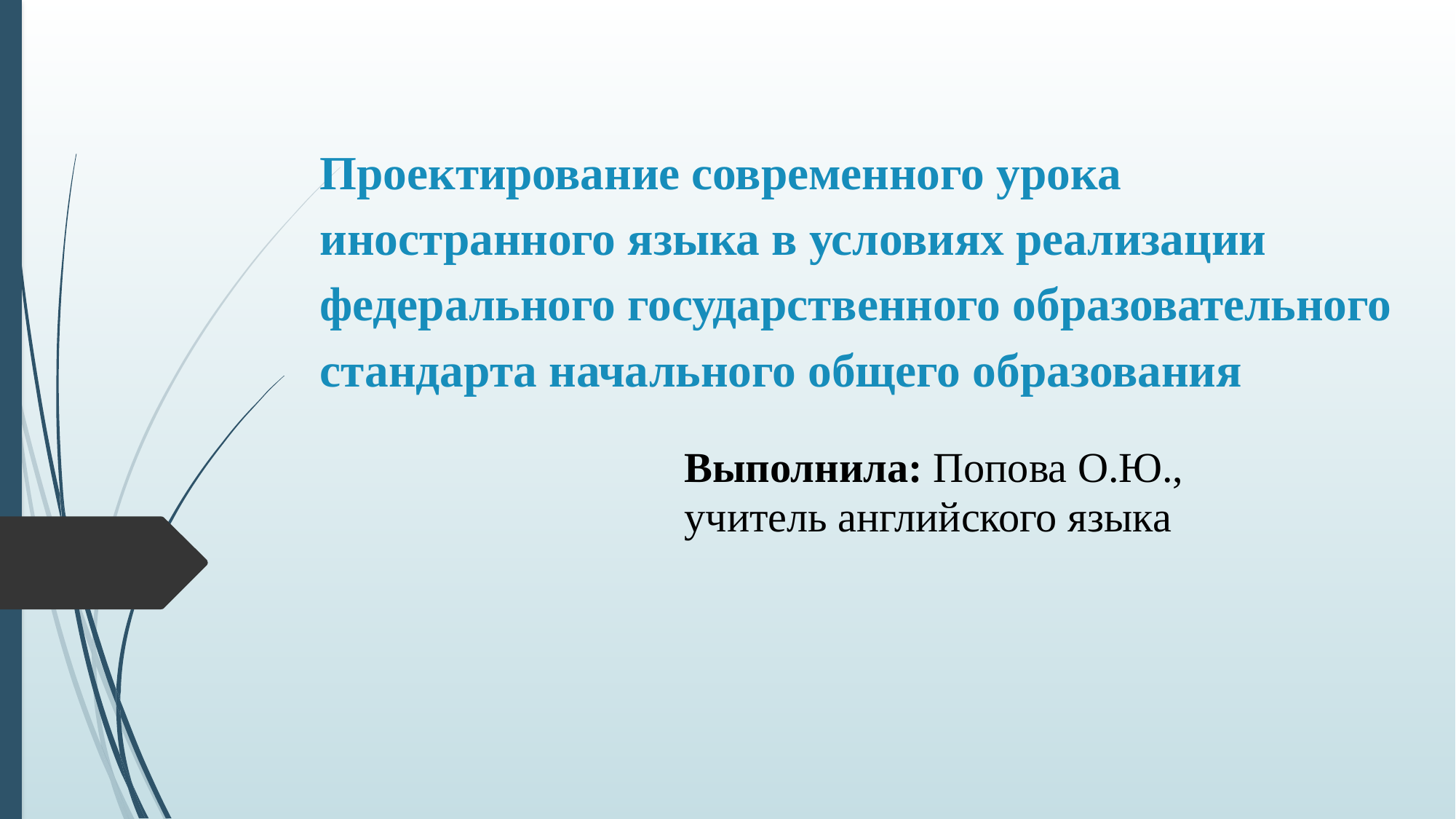

# Проектирование современного урока иностранного языка в условиях реализации федерального государственного образовательного стандарта начального общего образования
Выполнила: Попова О.Ю.,
учитель английского языка